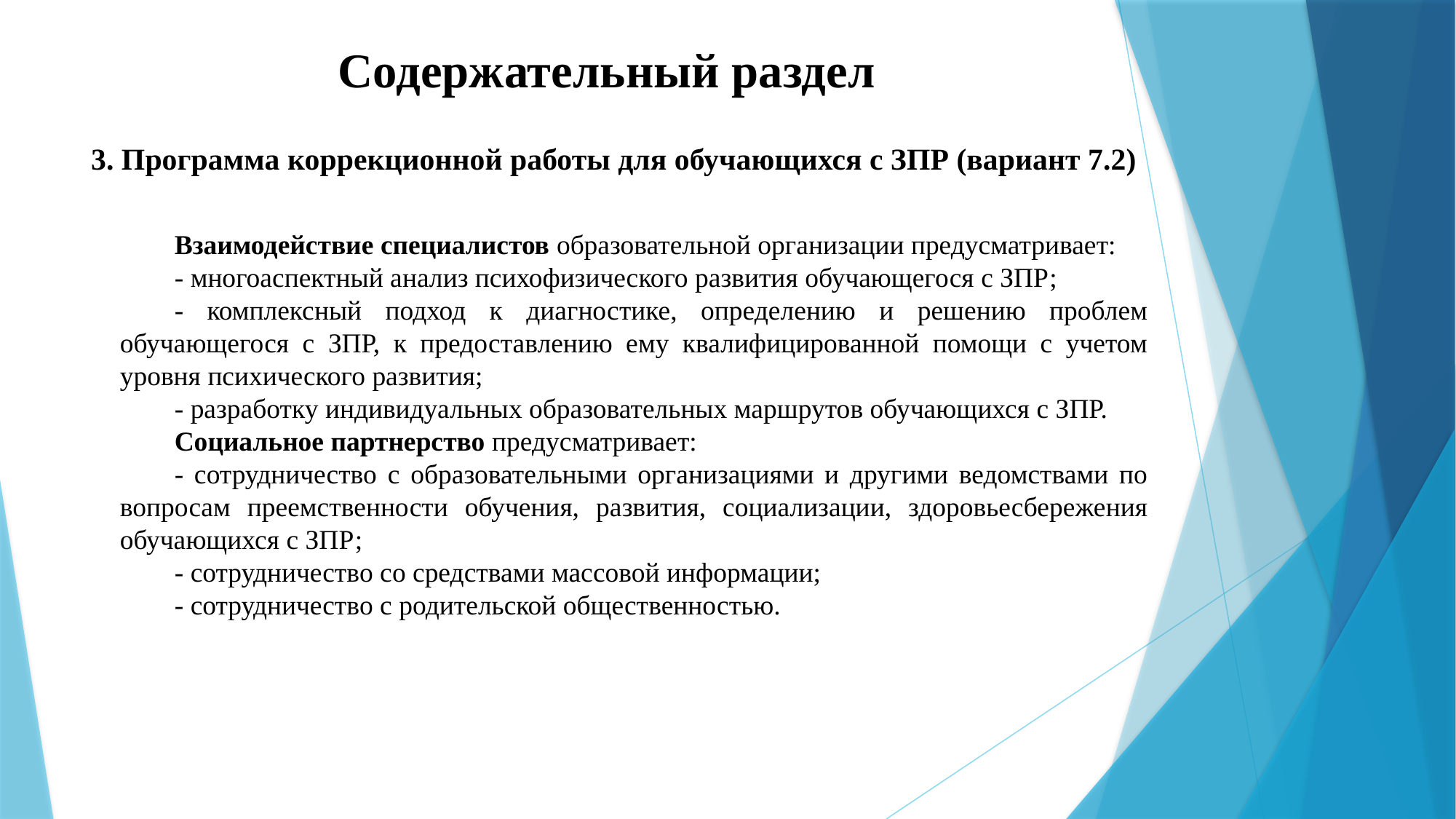

# Содержательный раздел
3. Программа коррекционной работы для обучающихся с ЗПР (вариант 7.2)

Взаимодействие специалистов образовательной организации предусматривает:
- многоаспектный анализ психофизического развития обучающегося с ЗПР;
- комплексный подход к диагностике, определению и решению проблем обучающегося с ЗПР, к предоставлению ему квалифицированной помощи с учетом уровня психического развития;
- разработку индивидуальных образовательных маршрутов обучающихся с ЗПР.
Социальное партнерство предусматривает:
- сотрудничество с образовательными организациями и другими ведомствами по вопросам преемственности обучения, развития, социализации, здоровьесбережения обучающихся с ЗПР;
- сотрудничество со средствами массовой информации;
- сотрудничество с родительской общественностью.